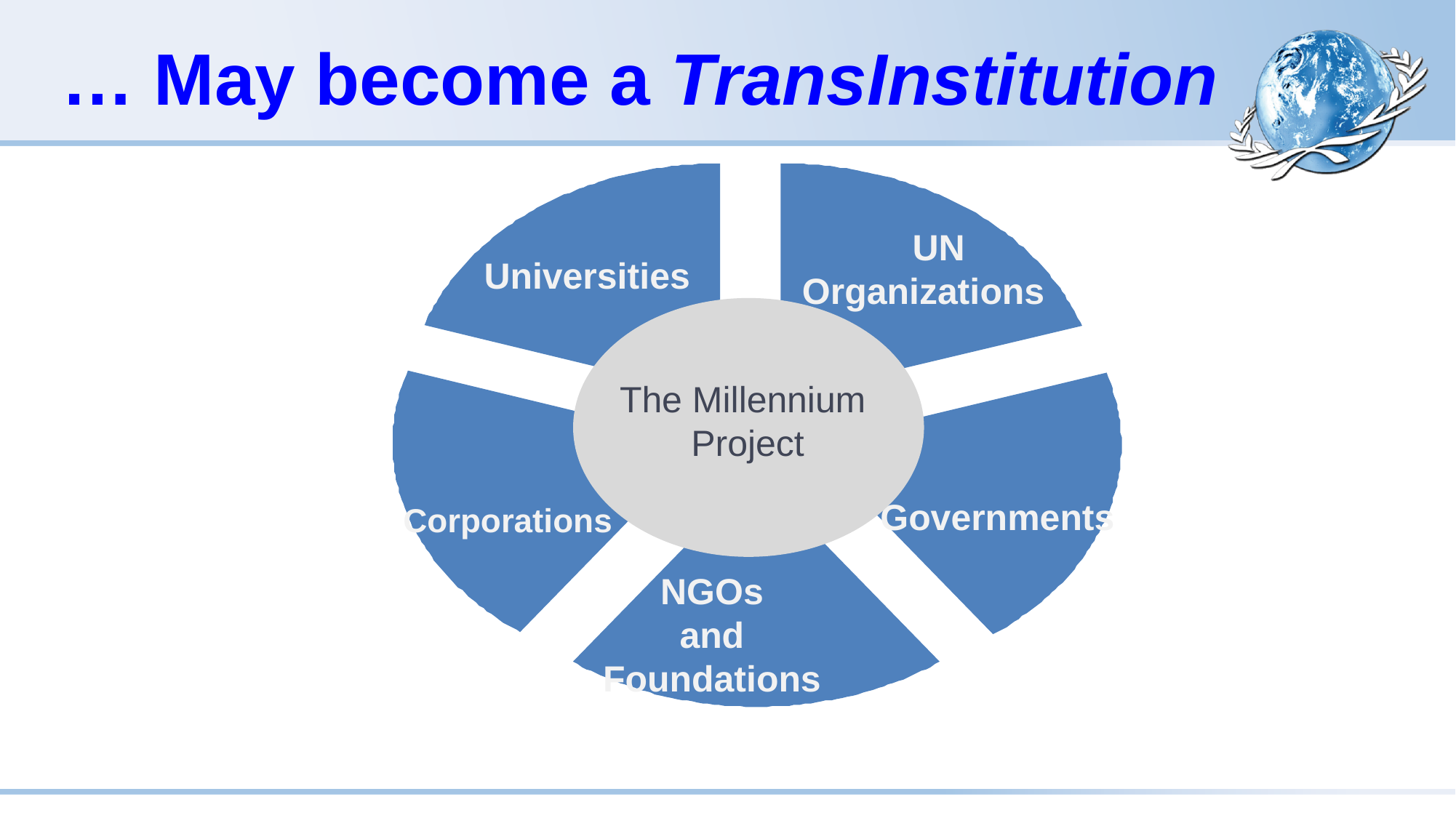

… May become a TransInstitution

   UN
Organizations

Universities

The Millennium
Project

Corporations

Governments

NGOs
and
Foundations